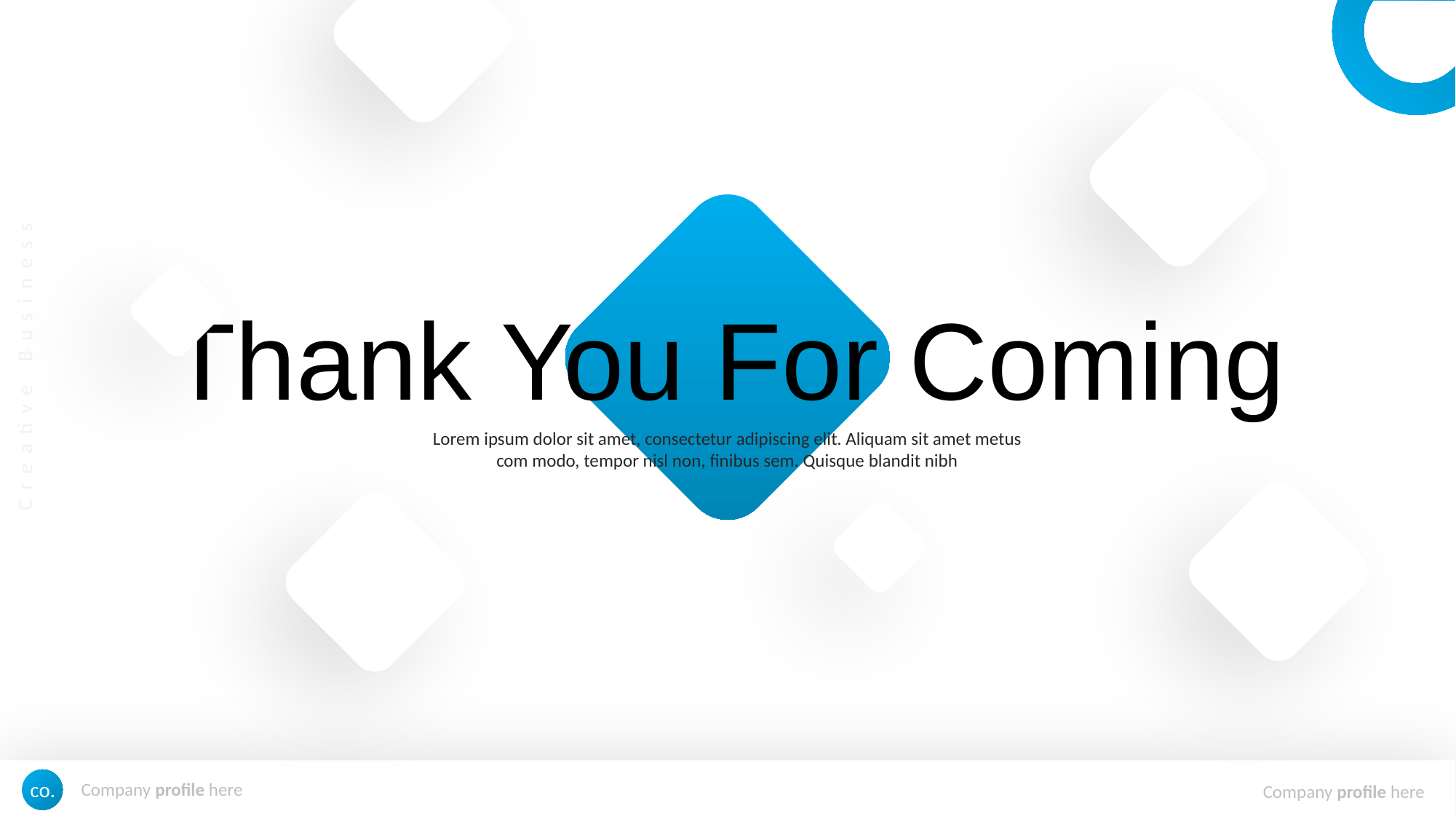

Thank You For Coming
Lorem ipsum dolor sit amet, consectetur adipiscing elit. Aliquam sit amet metus com modo, tempor nisl non, finibus sem. Quisque blandit nibh